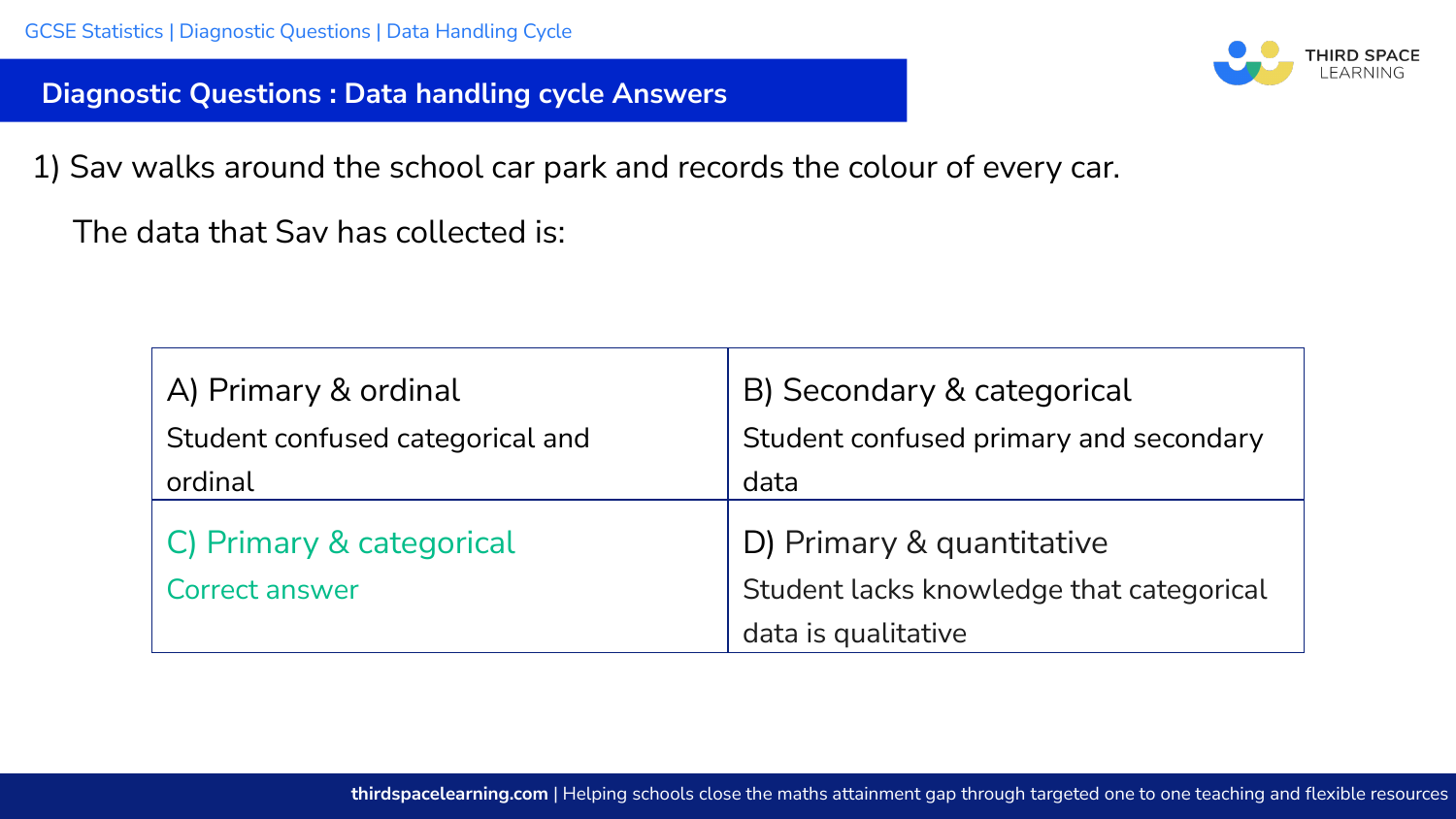

Diagnostic Questions : Data handling cycle Answers
| 1) Sav walks around the school car park and records the colour of every car. The data that Sav has collected is: |
| --- |
| A) Primary & ordinal Student confused categorical and ordinal | B) Secondary & categorical Student confused primary and secondary data |
| --- | --- |
| C) Primary & categorical Correct answer | D) Primary & quantitative Student lacks knowledge that categorical data is qualitative |